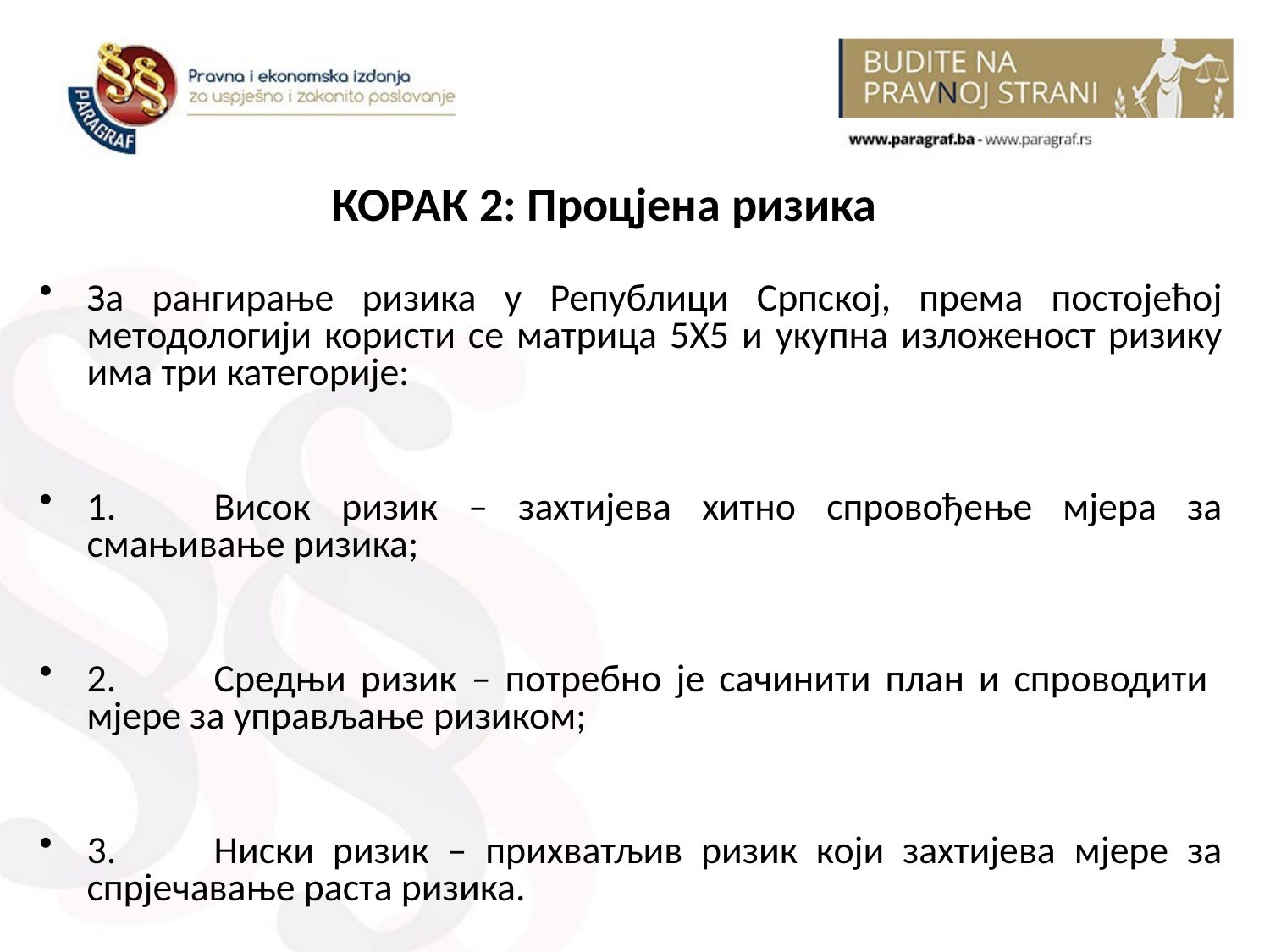

# КОРАК 2: Процјена ризика
За рангирање ризика у Републици Српској, према постојећој методологији користи се матрица 5Х5 и укупна изложеност ризику има три категорије:

1.	Висок ризик – захтијева хитно спровођење мјера за смањивање ризика;

2.	Средњи ризик – потребно је сачинити план и спроводити  мјере за управљање ризиком;

3.	Ниски ризик – прихватљив ризик који захтијева мјере за спрјечавање раста ризика.